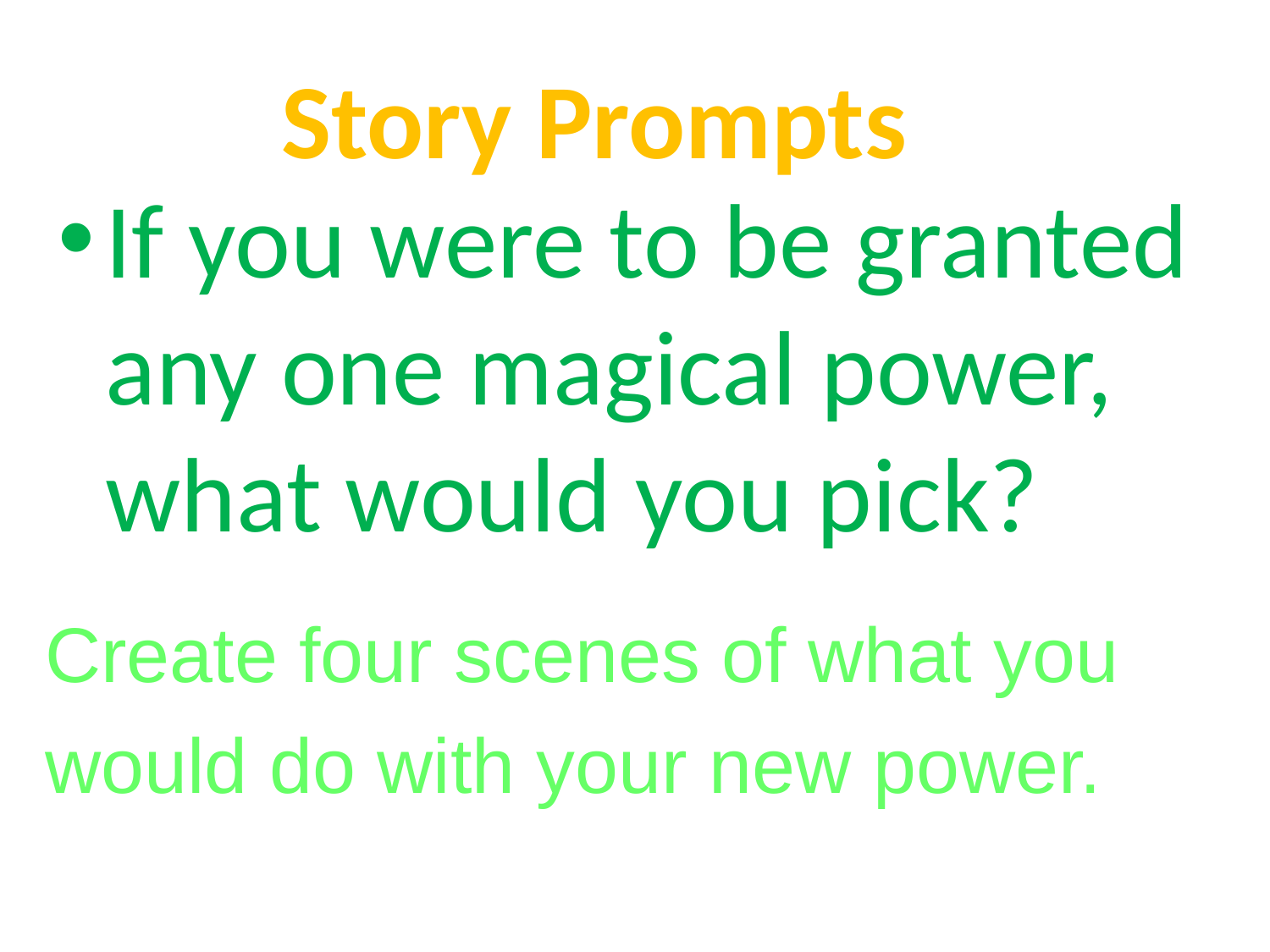

# Story Prompts
If you were to be granted any one magical power, what would you pick?
Create four scenes of what you would do with your new power.